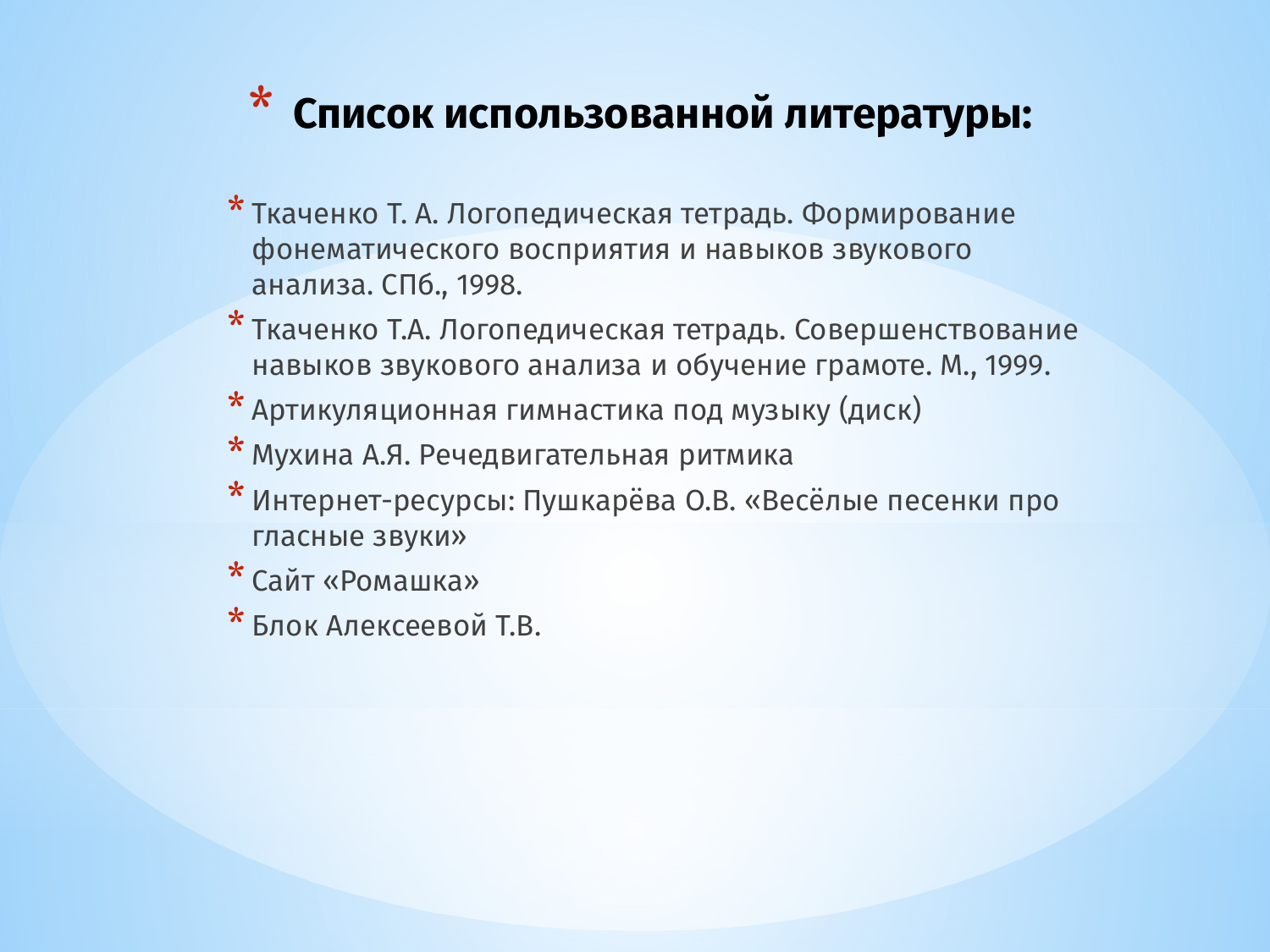

# Список использованной литературы:
Ткаченко Т. А. Логопедическая тетрадь. Формирование фонема­тического восприятия и навыков звукового анализа. СПб., 1998.
Ткаченко Т.А. Логопедическая тетрадь. Совершенствование на­выков звукового анализа и обучение грамоте. М., 1999.
Артикуляционная гимнастика под музыку (диск)
Мухина А.Я. Речедвигательная ритмика
Интернет-ресурсы: Пушкарёва О.В. «Весёлые песенки про гласные звуки»
Сайт «Ромашка»
Блок Алексеевой Т.В.